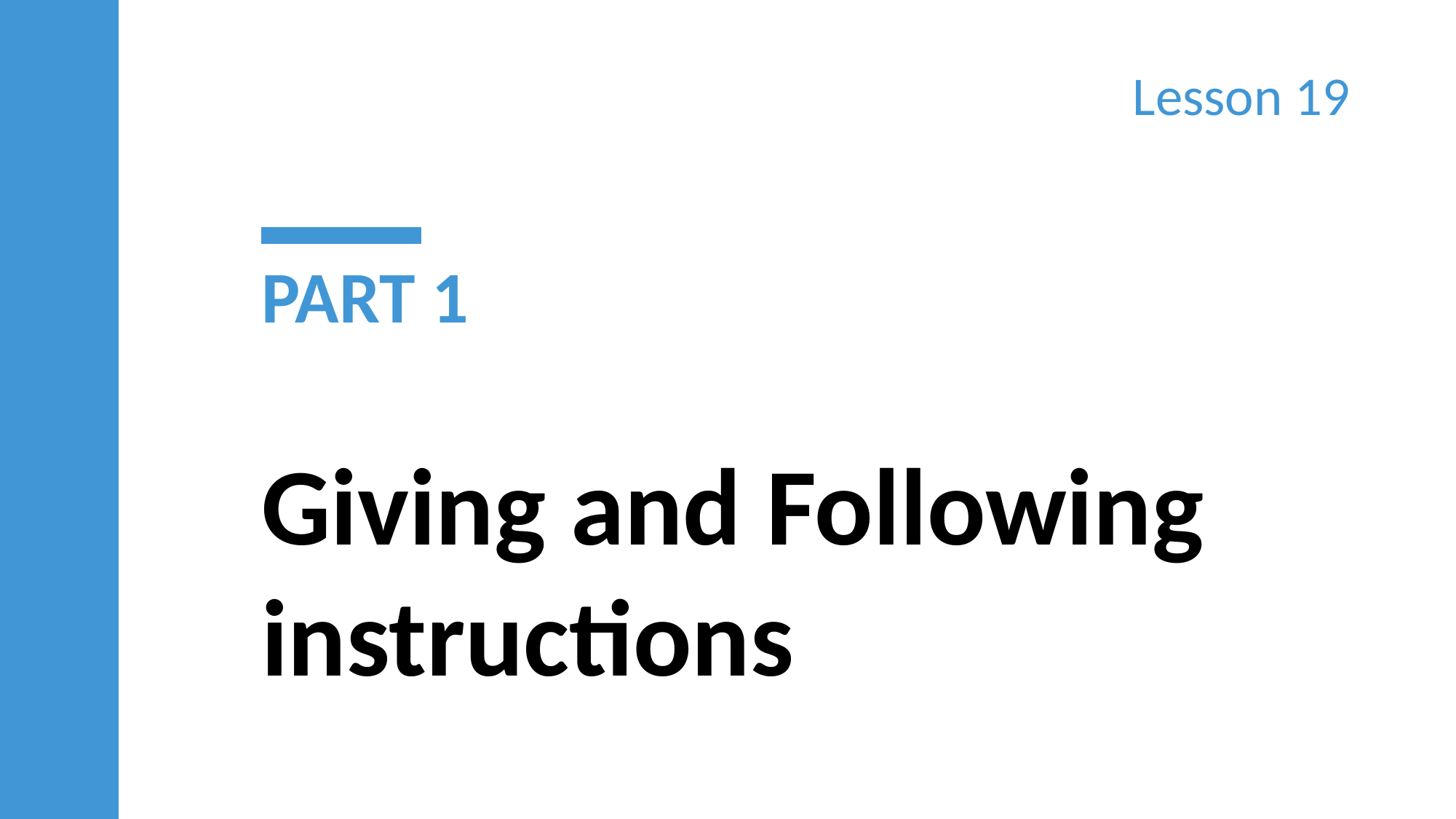

Lesson 19
PART 1
Giving and Following instructions